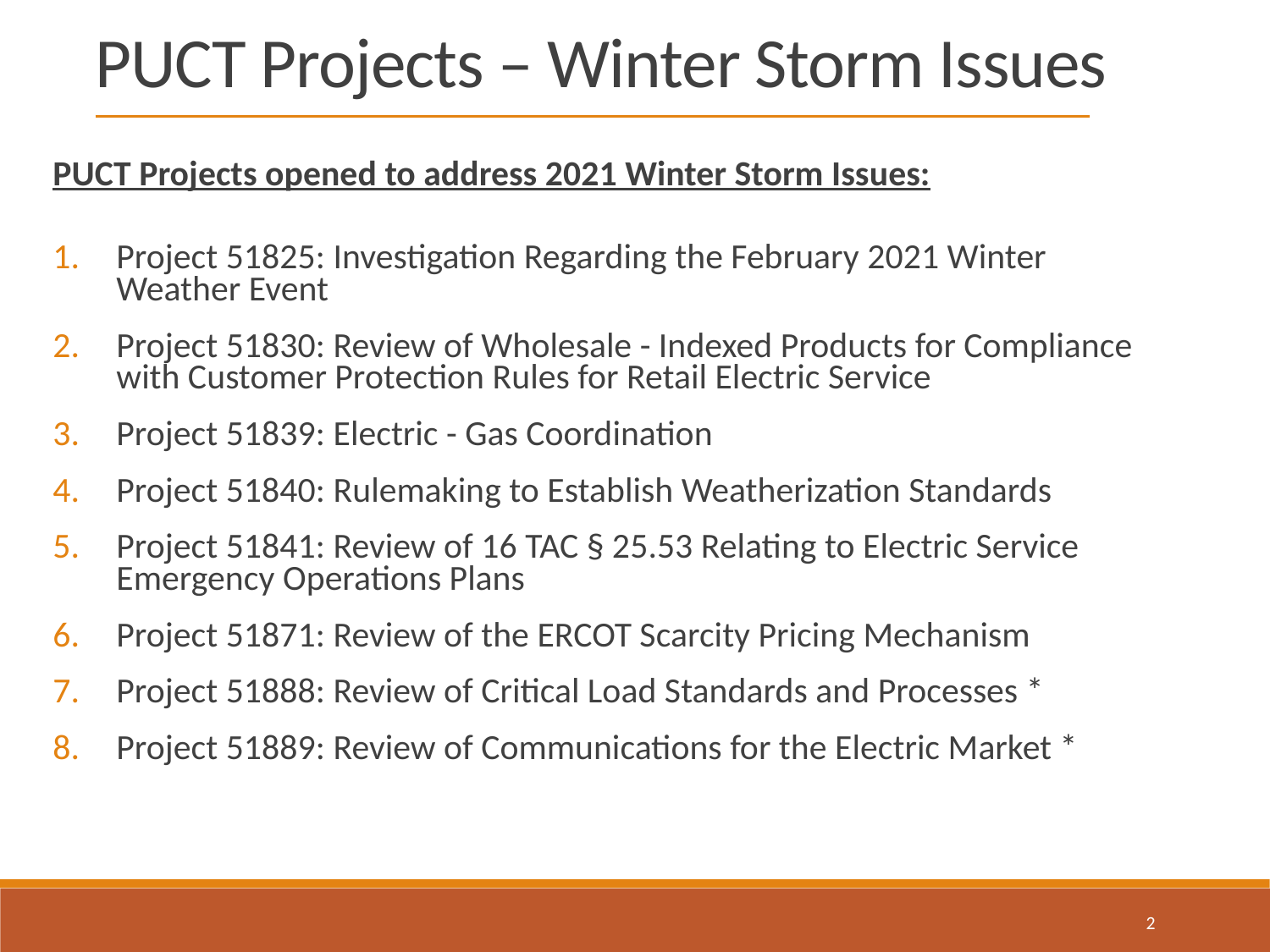

PUCT Projects – Winter Storm Issues

PUCT Projects opened to address 2021 Winter Storm Issues:

Project 51825: Investigation Regarding the February 2021 Winter Weather Event
Project 51830: Review of Wholesale - Indexed Products for Compliance with Customer Protection Rules for Retail Electric Service
Project 51839: Electric - Gas Coordination
Project 51840: Rulemaking to Establish Weatherization Standards
Project 51841: Review of 16 TAC § 25.53 Relating to Electric Service Emergency Operations Plans
Project 51871: Review of the ERCOT Scarcity Pricing Mechanism
Project 51888: Review of Critical Load Standards and Processes *
Project 51889: Review of Communications for the Electric Market *

2